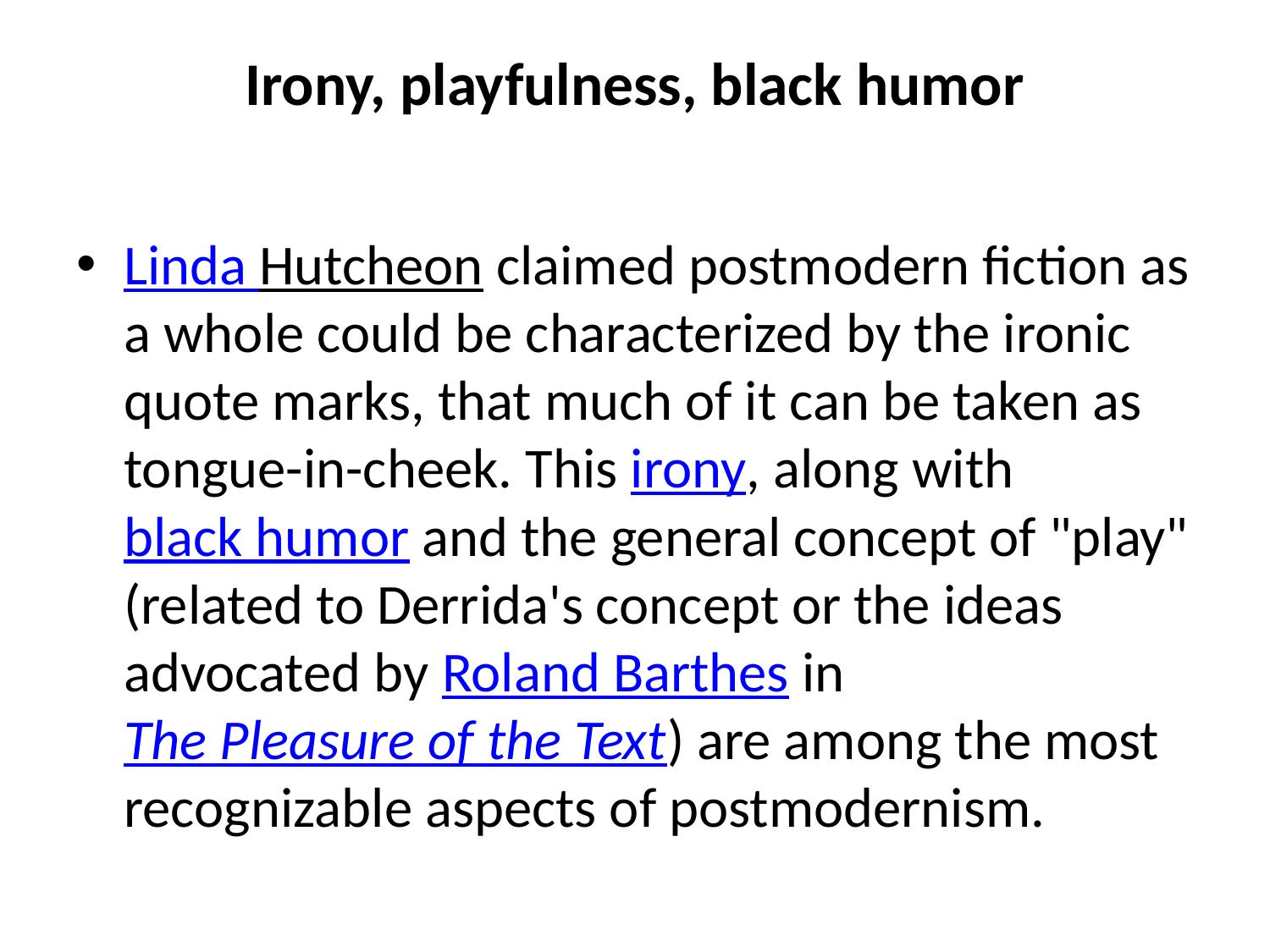

# Irony, playfulness, black humor
Linda Hutcheon claimed postmodern fiction as a whole could be characterized by the ironic quote marks, that much of it can be taken as tongue-in-cheek. This irony, along with black humor and the general concept of "play" (related to Derrida's concept or the ideas advocated by Roland Barthes in The Pleasure of the Text) are among the most recognizable aspects of postmodernism.